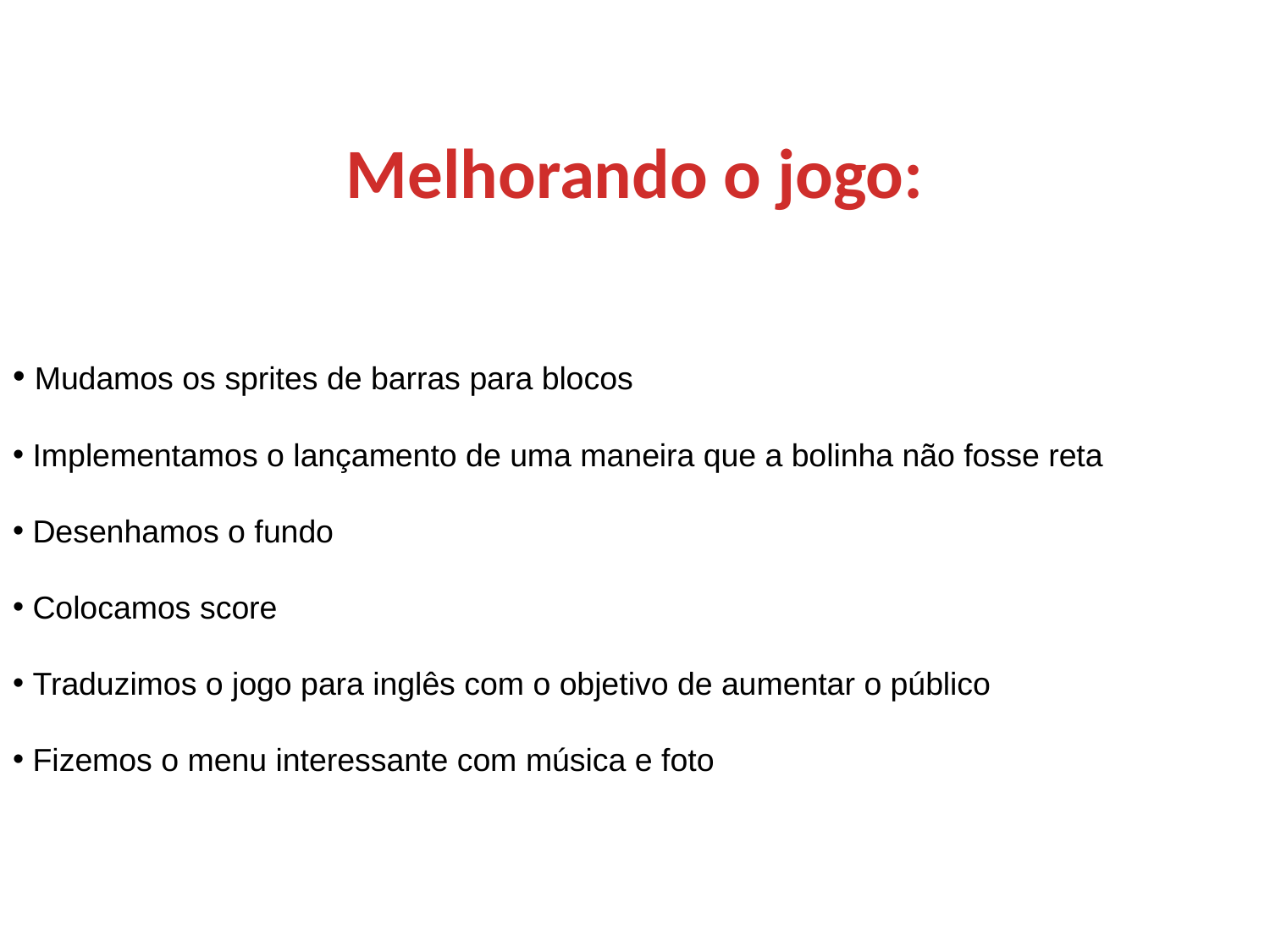

Melhorando o jogo:

 Mudamos os sprites de barras para blocos

 Implementamos o lançamento de uma maneira que a bolinha não fosse reta

 Desenhamos o fundo

 Colocamos score

 Traduzimos o jogo para inglês com o objetivo de aumentar o público

 Fizemos o menu interessante com música e foto